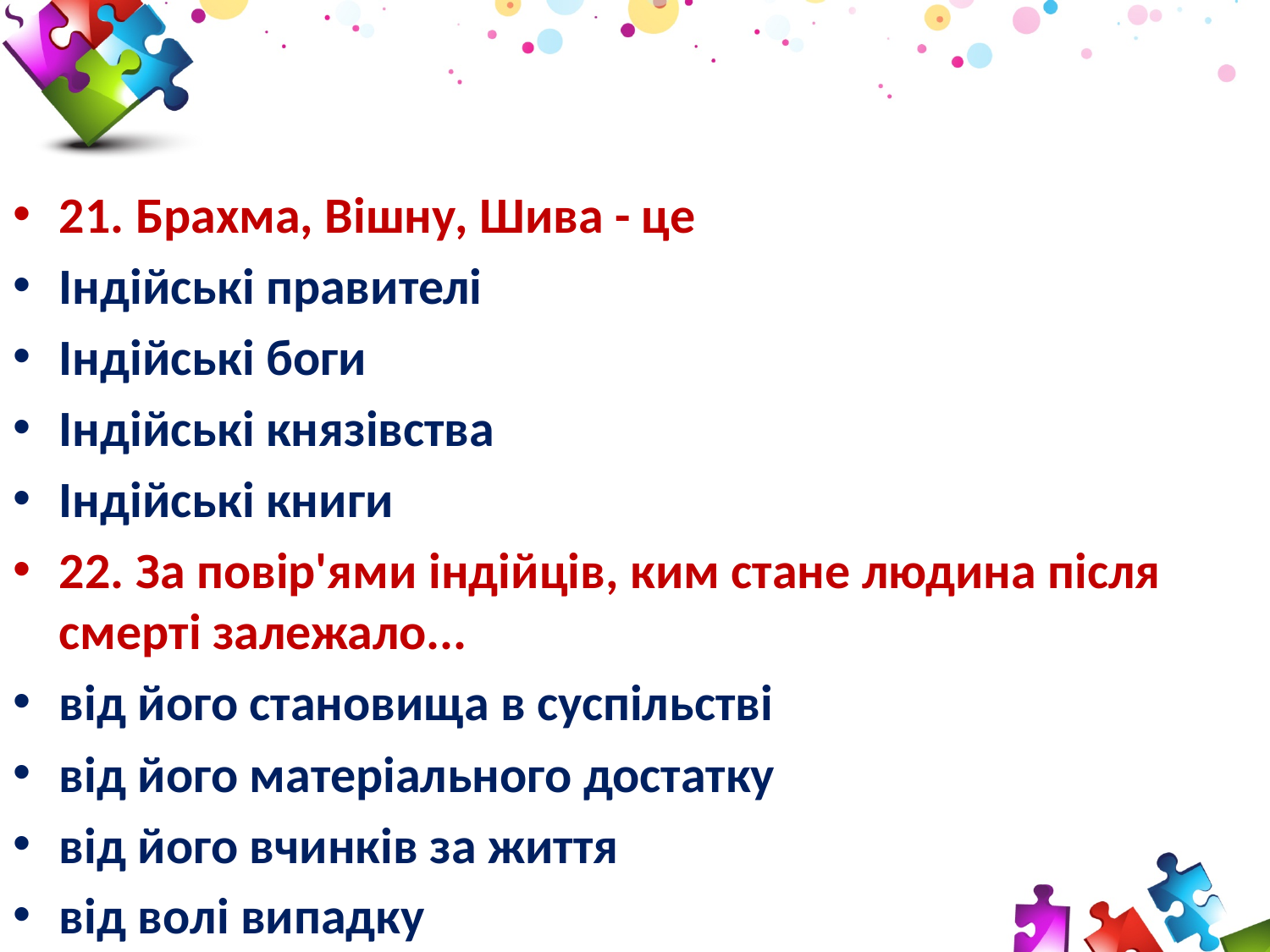

#
21. Брахма, Вішну, Шива - це
Індійські правителі
Індійські боги
Індійські князівства
Індійські книги
22. За повір'ями індійців, ким стане людина після смерті залежало...
від його становища в суспільстві
від його матеріального достатку
від його вчинків за життя
від волі випадку